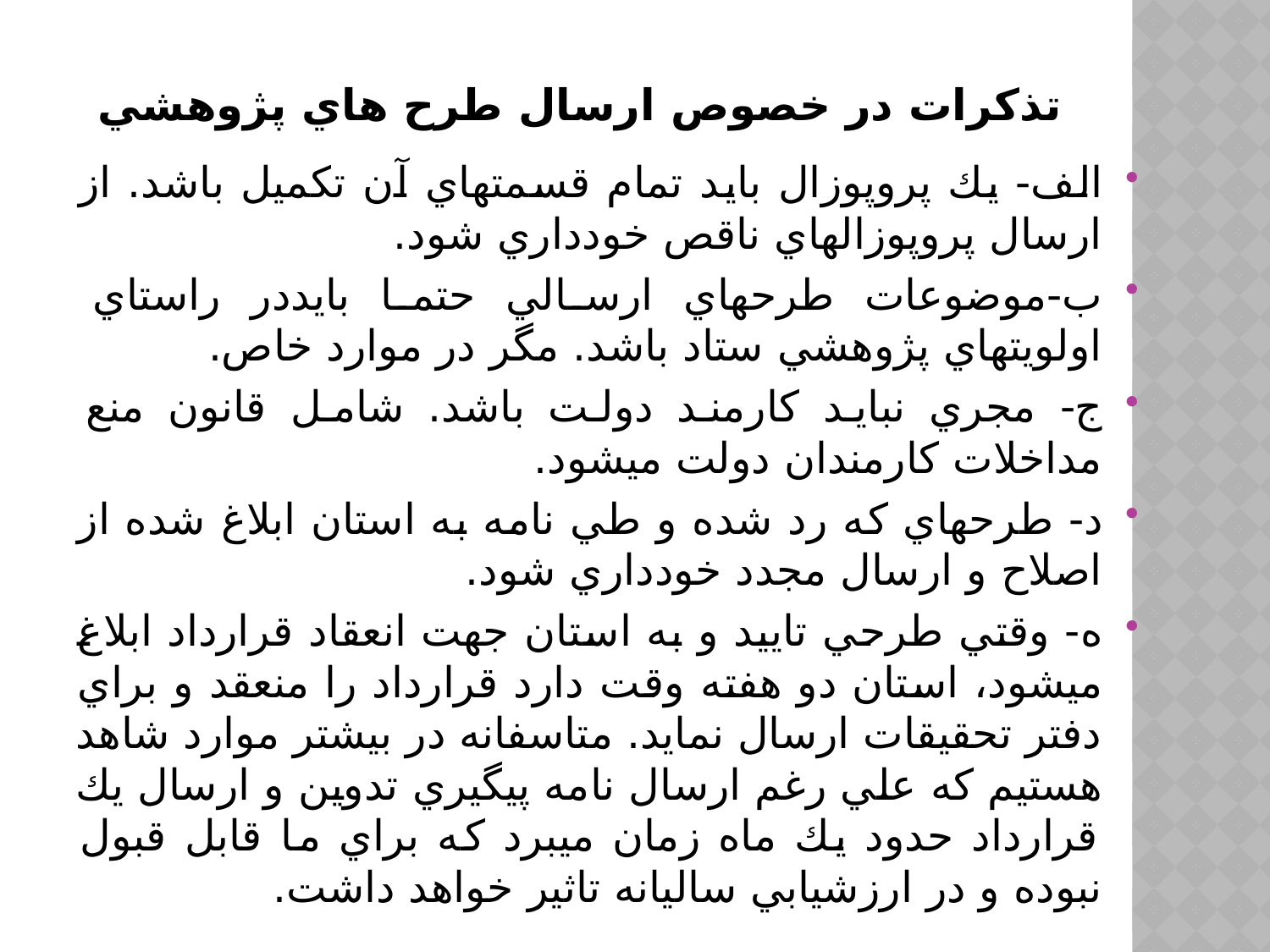

# تذكرات در خصوص ارسال طرح هاي پژوهشي
الف- يك پروپوزال بايد تمام قسمت‏هاي آن تكميل باشد. از ارسال پروپوزال‏هاي ناقص خودداري شود.
ب-موضوعات طرح‏هاي ارسالي حتما بايددر راستاي اولويت‏هاي پژوهشي ستاد باشد. مگر در موارد خاص.
ج- مجري نبايد كارمند دولت باشد. شامل قانون منع مداخلات كارمندان دولت مي‏شود.
د- طرح‏هاي كه رد شده و طي نامه به استان ابلاغ شده از اصلاح و ارسال مجدد خودداري شود.
ه- وقتي طرحي تاييد و به استان جهت انعقاد قرارداد ابلاغ مي‏شود، استان دو هفته وقت دارد قرارداد را منعقد و براي دفتر تحقيقات ارسال نمايد. متاسفانه در بيشتر موارد شاهد هستيم كه علي رغم ارسال نامه پيگيري تدوين و ارسال يك قرارداد حدود يك ماه زمان مي‏برد كه براي ما قابل قبول نبوده و در ارزشيابي ساليانه تاثير خواهد داشت.